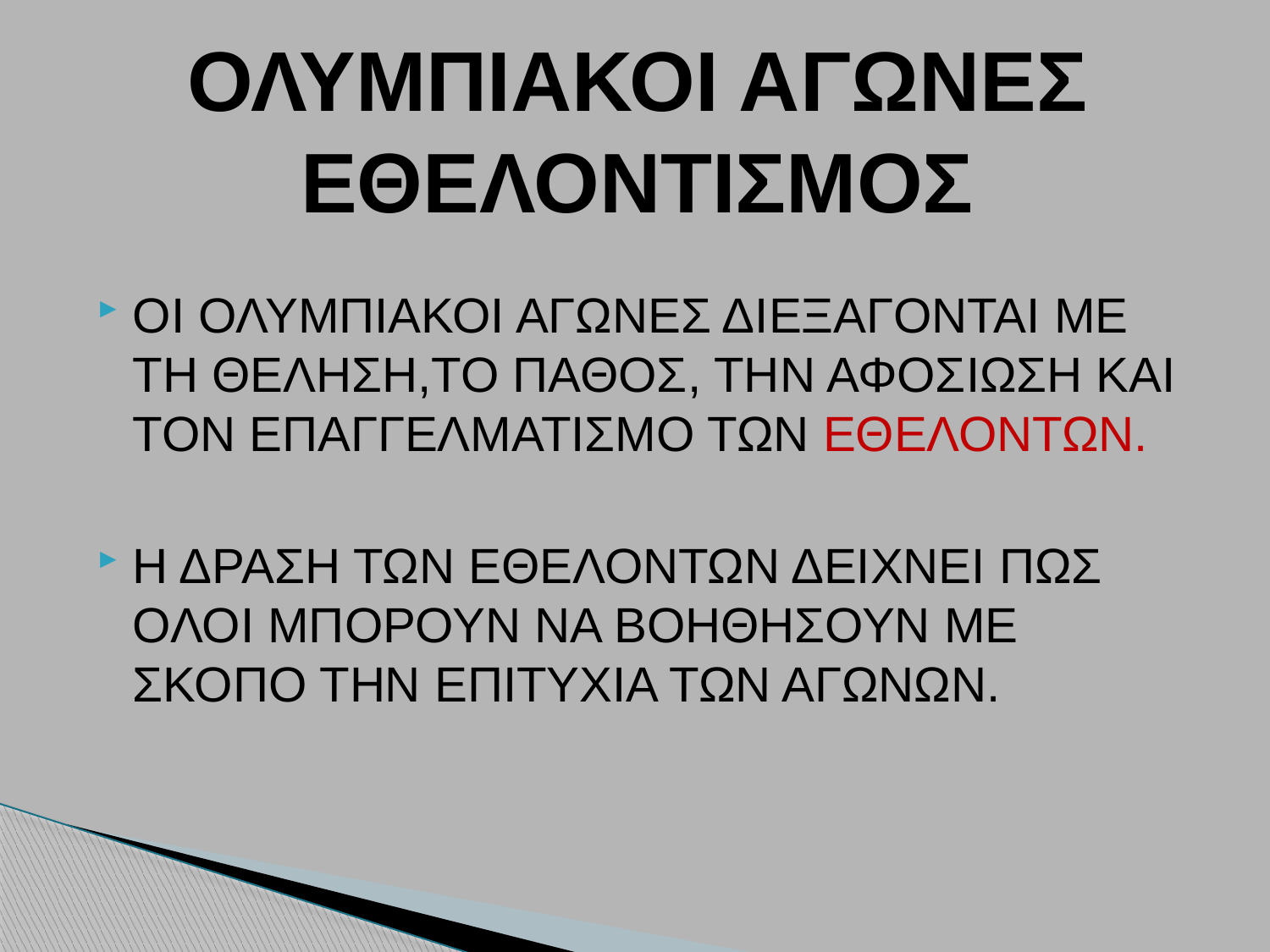

# ΟΛΥΜΠΙΑΚΟΙ ΑΓΩΝΕΣ ΕΘΕΛΟΝΤΙΣΜΟΣ
ΟΙ ΟΛΥΜΠΙΑΚΟΙ ΑΓΩΝΕΣ ΔΙΕΞΑΓΟΝΤΑΙ ΜΕ ΤΗ ΘΕΛΗΣΗ,ΤΟ ΠΑΘΟΣ, ΤΗΝ ΑΦΟΣΙΩΣΗ ΚΑΙ ΤΟΝ ΕΠΑΓΓΕΛΜΑΤΙΣΜΟ ΤΩΝ ΕΘΕΛΟΝΤΩΝ.

Η ΔΡΑΣΗ ΤΩΝ ΕΘΕΛΟΝΤΩΝ ΔΕΙΧΝΕΙ ΠΩΣ ΟΛΟΙ ΜΠΟΡΟΥΝ ΝΑ ΒΟΗΘΗΣΟΥΝ ΜΕ ΣΚΟΠΟ ΤΗΝ ΕΠΙΤΥΧΙΑ ΤΩΝ ΑΓΩΝΩΝ.